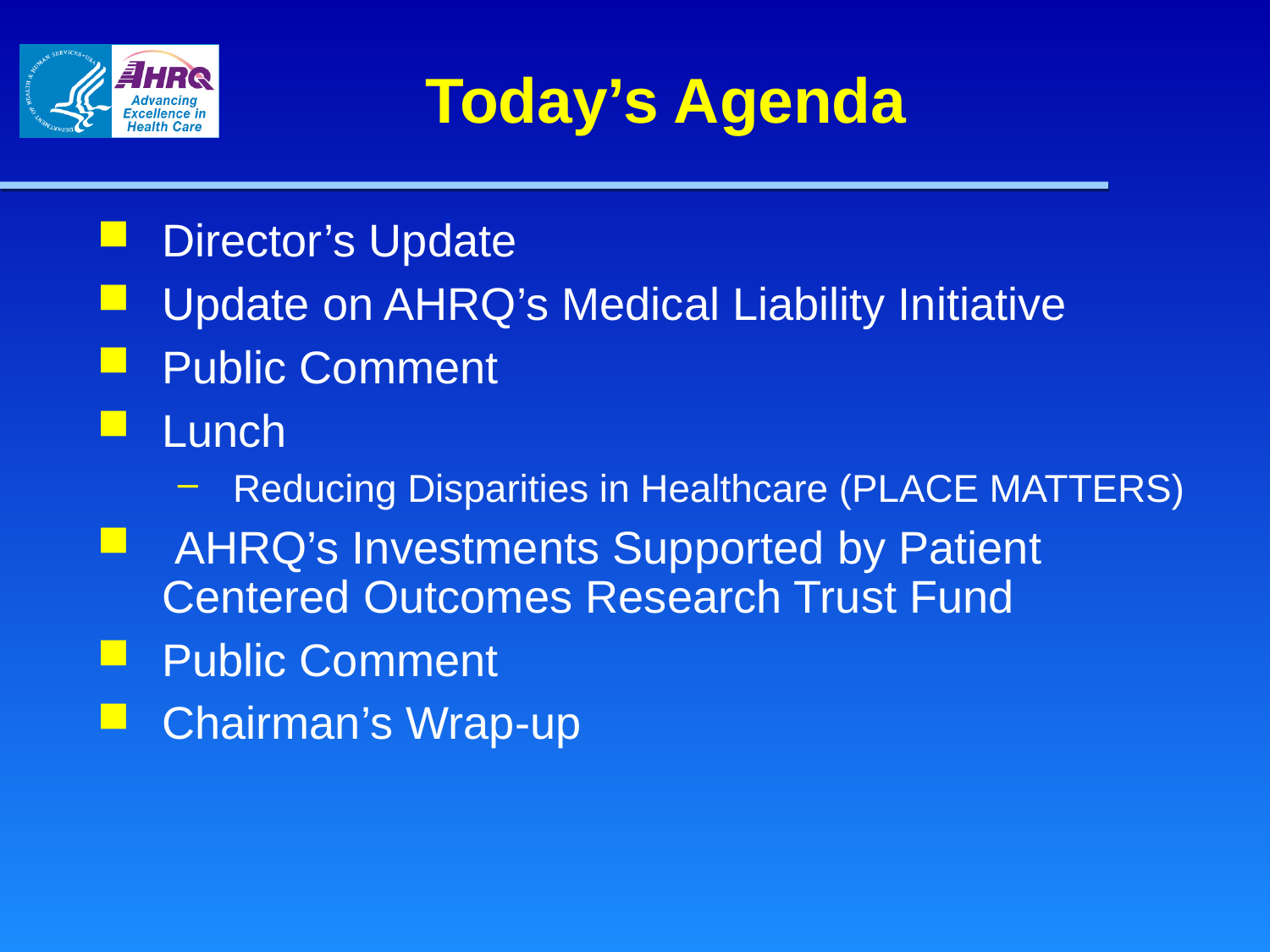

# Today’s Agenda
Director’s Update
Update on AHRQ’s Medical Liability Initiative
Public Comment
Lunch
Reducing Disparities in Healthcare (PLACE MATTERS)
 AHRQ’s Investments Supported by Patient Centered Outcomes Research Trust Fund
Public Comment
Chairman’s Wrap-up